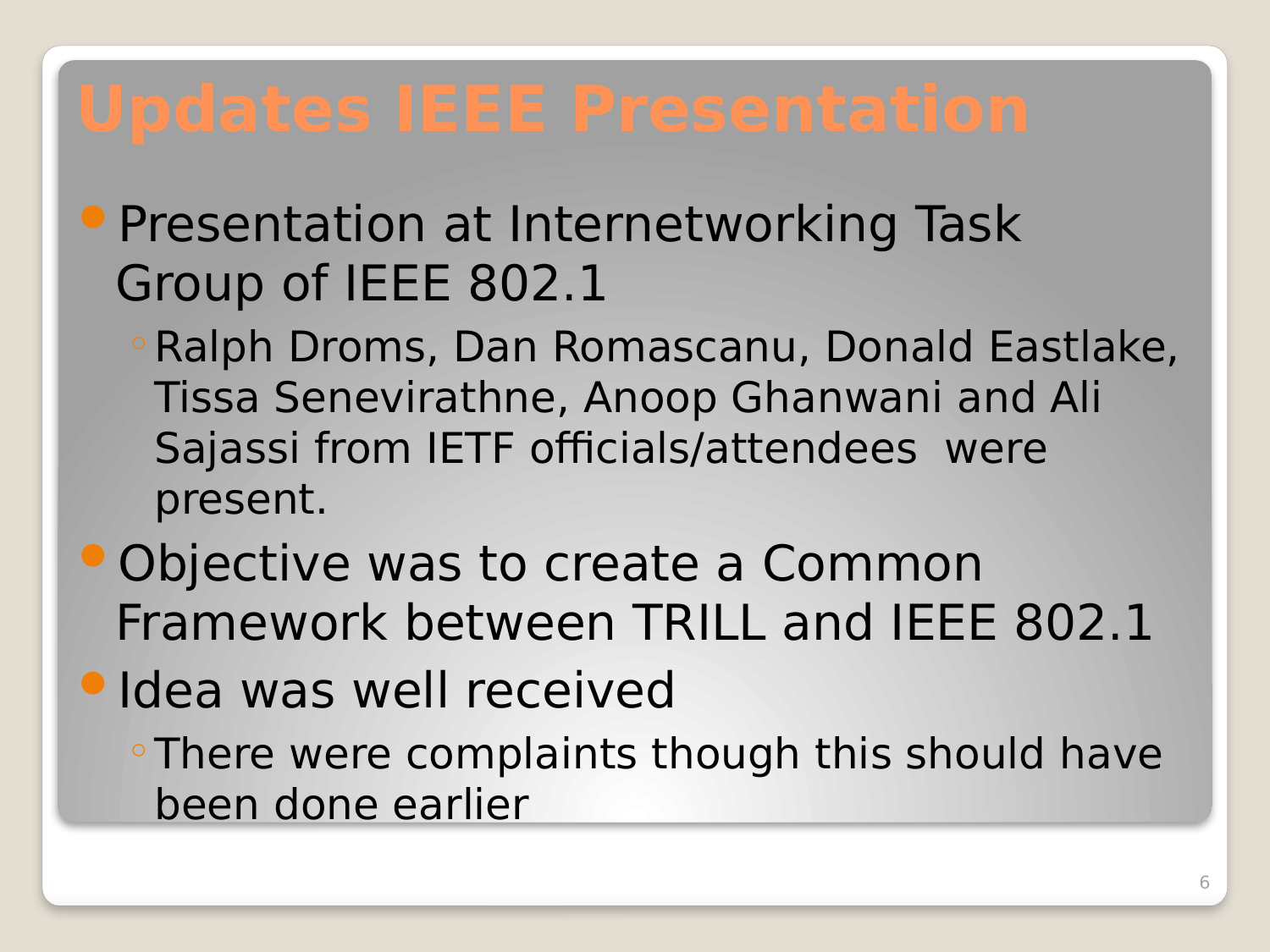

# Updates IEEE Presentation
Presentation at Internetworking Task Group of IEEE 802.1
Ralph Droms, Dan Romascanu, Donald Eastlake, Tissa Senevirathne, Anoop Ghanwani and Ali Sajassi from IETF officials/attendees  were present.
Objective was to create a Common Framework between TRILL and IEEE 802.1
Idea was well received
There were complaints though this should have been done earlier

6